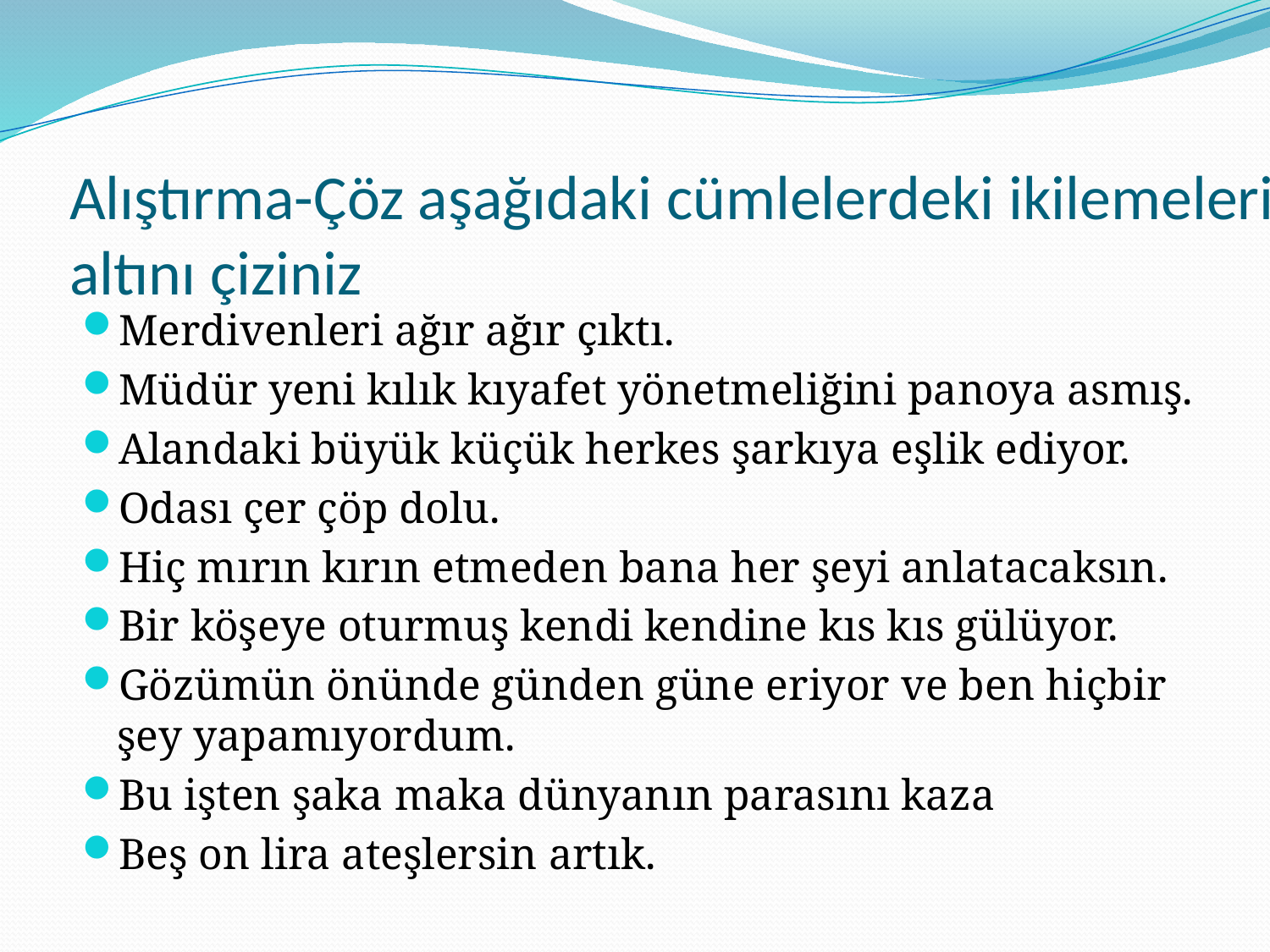

# Alıştırma-Çöz aşağıdaki cümlelerdeki ikilemelerin altını çiziniz
Merdivenleri ağır ağır çıktı.
Müdür yeni kılık kıyafet yönetmeliğini panoya asmış.
Alandaki büyük küçük herkes şarkıya eşlik ediyor.
Odası çer çöp dolu.
Hiç mırın kırın etmeden bana her şeyi anlatacaksın.
Bir köşeye oturmuş kendi kendine kıs kıs gülüyor.
Gözümün önünde günden güne eriyor ve ben hiçbir şey yapamıyordum.
Bu işten şaka maka dünyanın parasını kaza
Beş on lira ateşlersin artık.